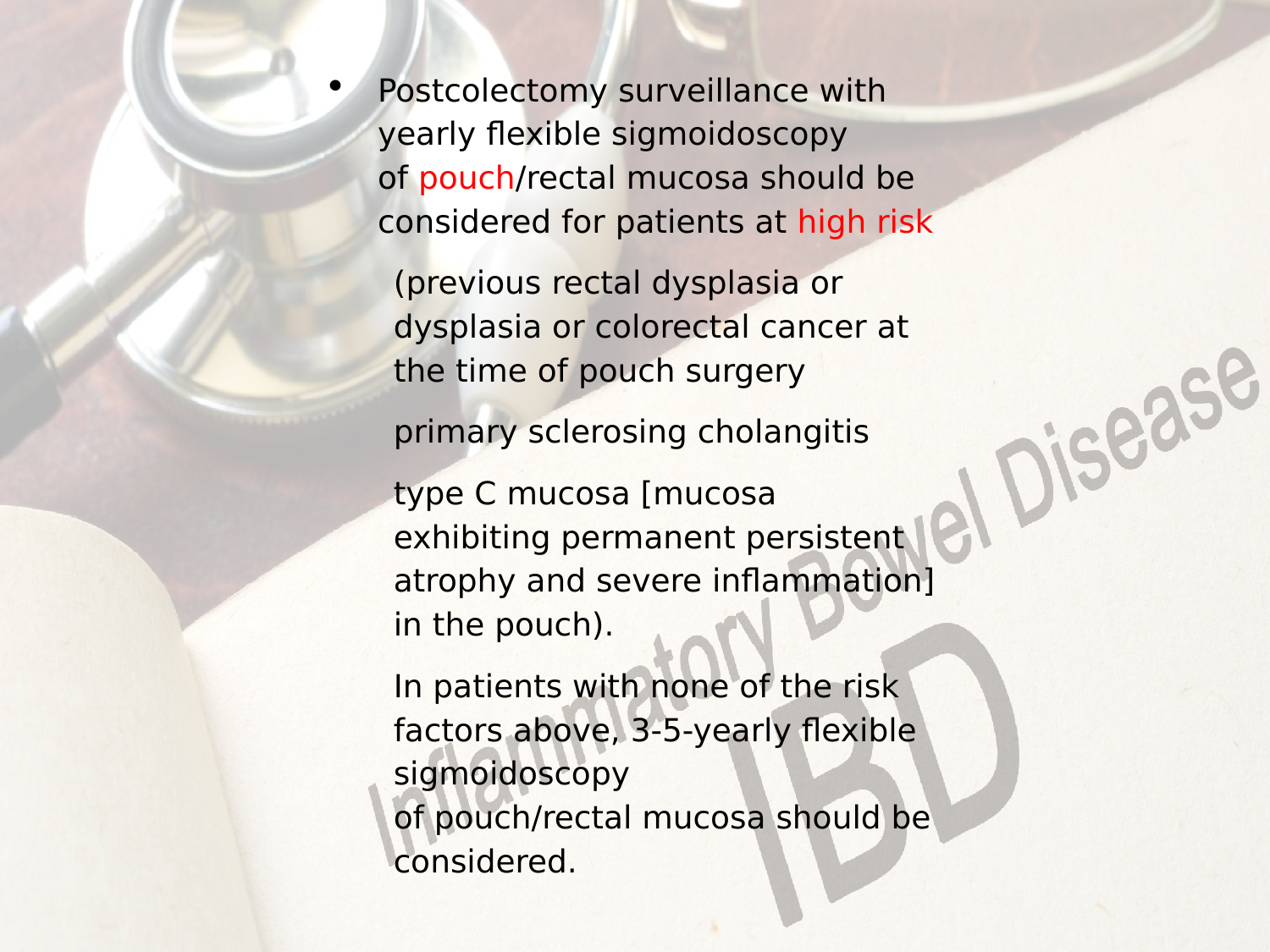

Postcolectomy surveillance with yearly flexible sigmoidoscopy of pouch/rectal mucosa should be considered for patients at high risk
(previous rectal dysplasia or dysplasia or colorectal cancer at the time of pouch surgery
primary sclerosing cholangitis
type C mucosa [mucosa exhibiting permanent persistent atrophy and severe inflammation] in the pouch).
In patients with none of the risk factors above, 3-5-yearly flexible sigmoidoscopy of pouch/rectal mucosa should be considered.